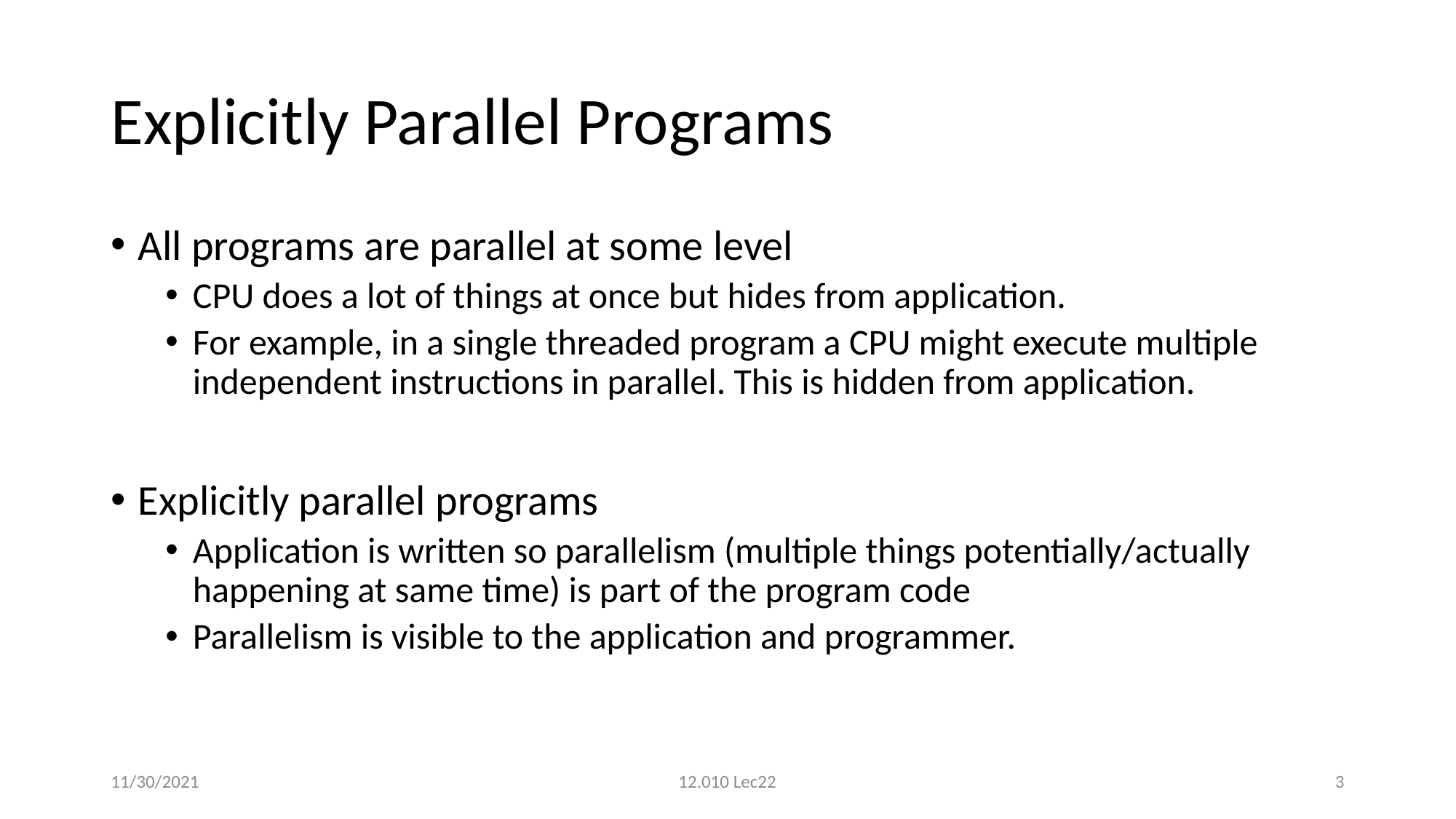

# Explicitly Parallel Programs
All programs are parallel at some level
CPU does a lot of things at once but hides from application.
For example, in a single threaded program a CPU might execute multiple independent instructions in parallel. This is hidden from application.

Explicitly parallel programs
Application is written so parallelism (multiple things potentially/actually happening at same time) is part of the program code
Parallelism is visible to the application and programmer.
11/30/2021
12.010 Lec22
3